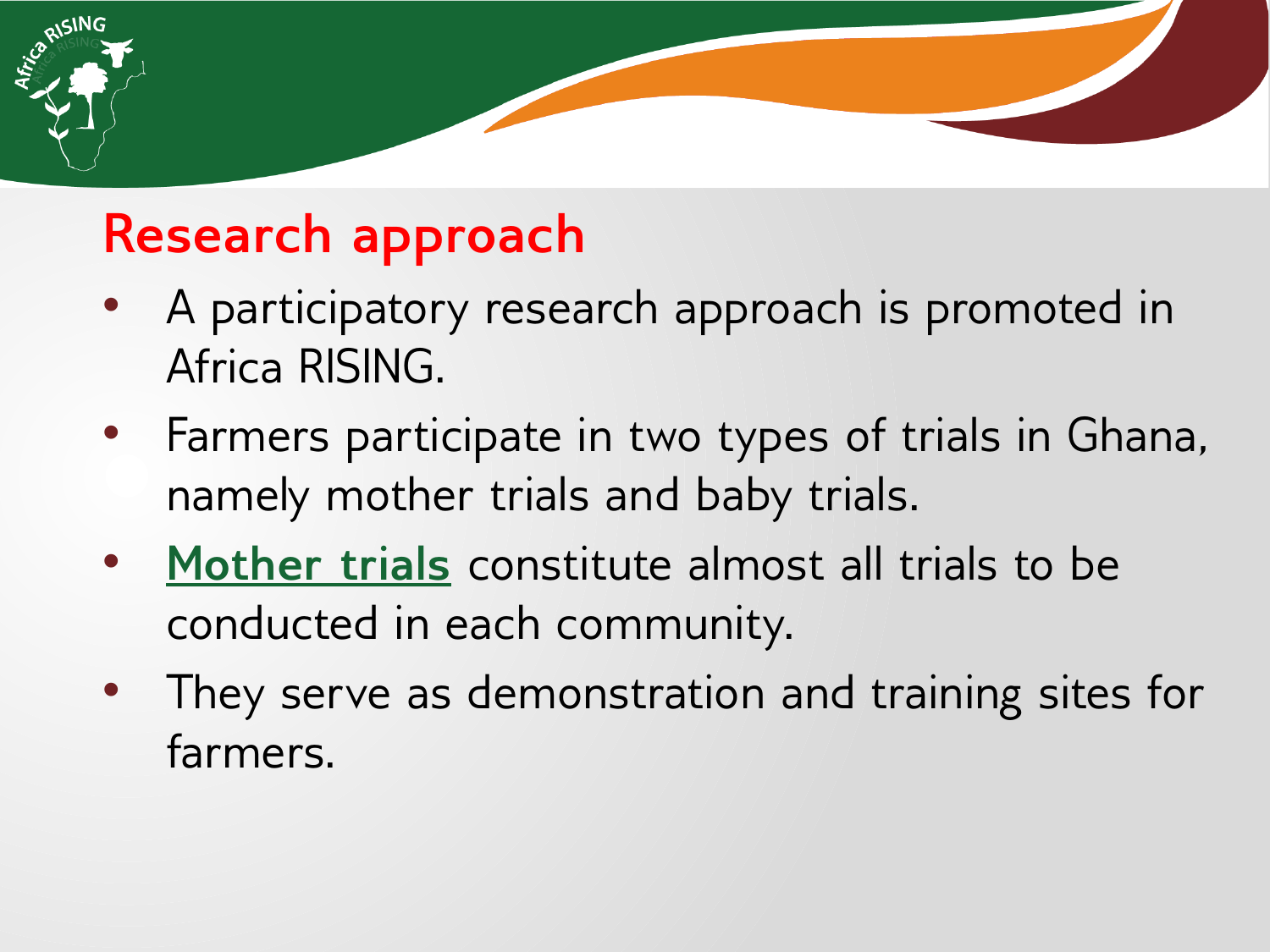

Research approach
A participatory research approach is promoted in Africa RISING.
Farmers participate in two types of trials in Ghana, namely mother trials and baby trials.
Mother trials constitute almost all trials to be conducted in each community.
They serve as demonstration and training sites for farmers.